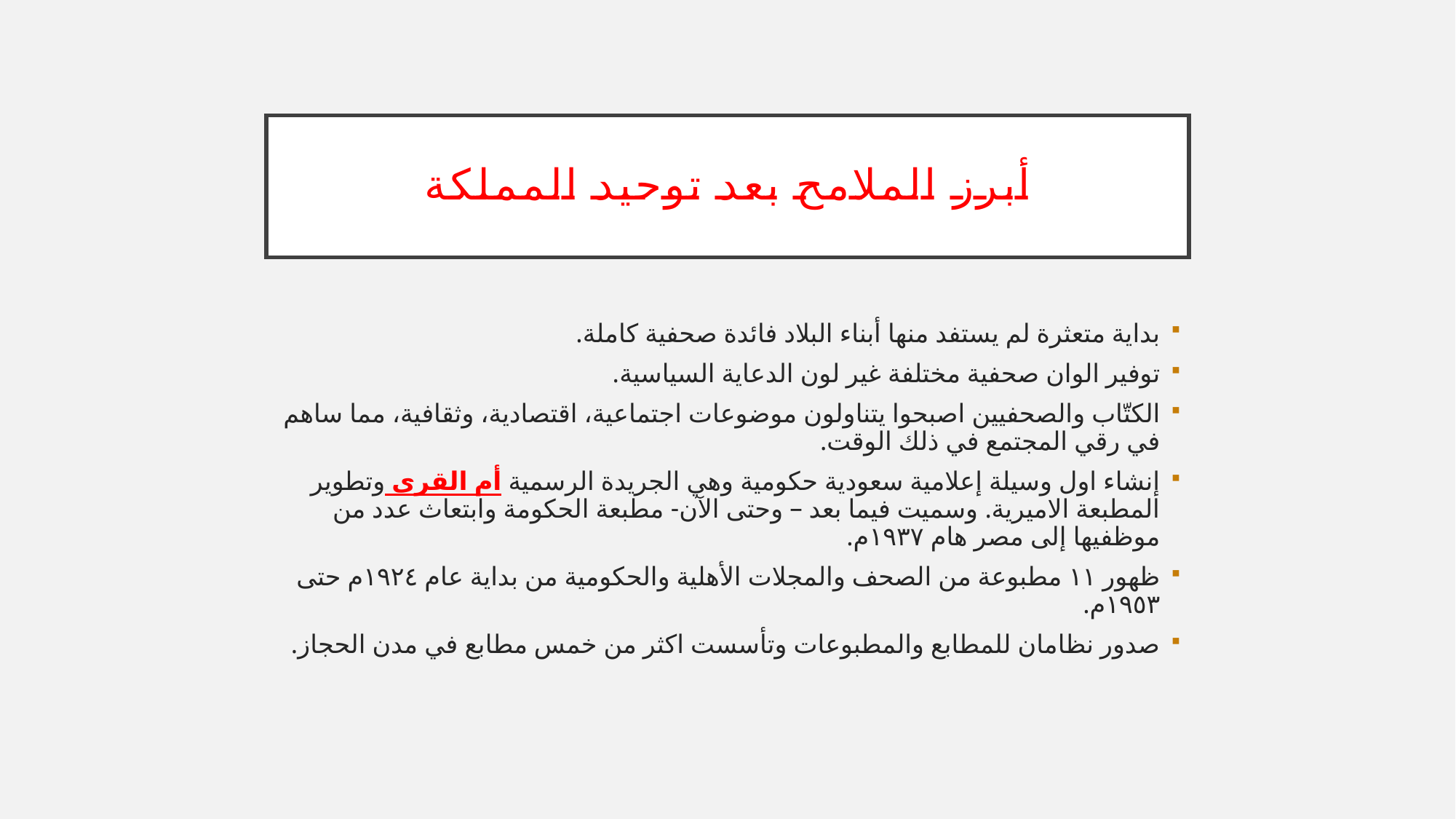

# أبرز الملامح بعد توحيد المملكة
بداية متعثرة لم يستفد منها أبناء البلاد فائدة صحفية كاملة.
توفير الوان صحفية مختلفة غير لون الدعاية السياسية.
الكتّاب والصحفيين اصبحوا يتناولون موضوعات اجتماعية، اقتصادية، وثقافية، مما ساهم في رقي المجتمع في ذلك الوقت.
إنشاء اول وسيلة إعلامية سعودية حكومية وهي الجريدة الرسمية أم القرى وتطوير المطبعة الاميرية. وسميت فيما بعد – وحتى الآن- مطبعة الحكومة وابتعاث عدد من موظفيها إلى مصر هام ١٩٣٧م.
ظهور ١١ مطبوعة من الصحف والمجلات الأهلية والحكومية من بداية عام ١٩٢٤م حتى ١٩٥٣م.
صدور نظامان للمطابع والمطبوعات وتأسست اكثر من خمس مطابع في مدن الحجاز.